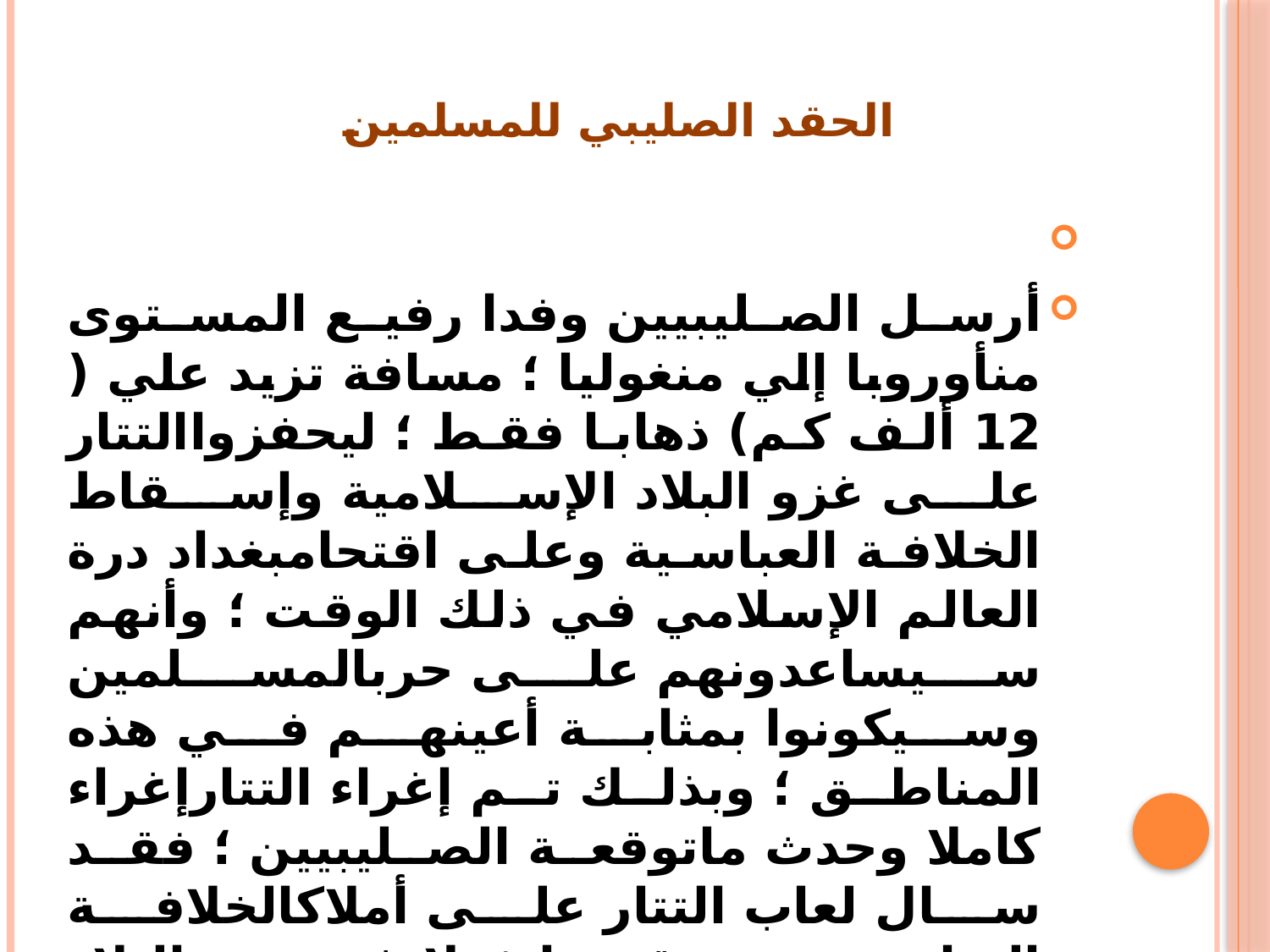

# الحقد الصليبي للمسلمين

أرسل الصليبيين وفدا رفيع المستوى منأوروبا إلي منغوليا ؛ مسافة تزيد علي ( 12 ألف كم) ذهابا فقط ؛ ليحفزواالتتار على غزو البلاد الإسلامية وإسقاط الخلافة العباسية وعلى اقتحامبغداد درة العالم الإسلامي في ذلك الوقت ؛ وأنهم سيساعدونهم على حربالمسلمين وسيكونوا بمثابة أعينهم في هذه المناطق ؛ وبذلك تم إغراء التتارإغراء كاملا وحدث ماتوقعة الصليبيين ؛ فقد سال لعاب التتار على أملاكالخلافة العباسية وقرروا فعلا غزو هذه البلاد الواسعة الغنية بالثروات والمليئة بالخيرات وبدأ التتار يفكرون جديا في غزو العالم الإسلامي وبدأوايخططون بحماسة شديدة لإسقاط الخلافة العباسية ودخول بغداد عاصمة الخلافةالإسلامية